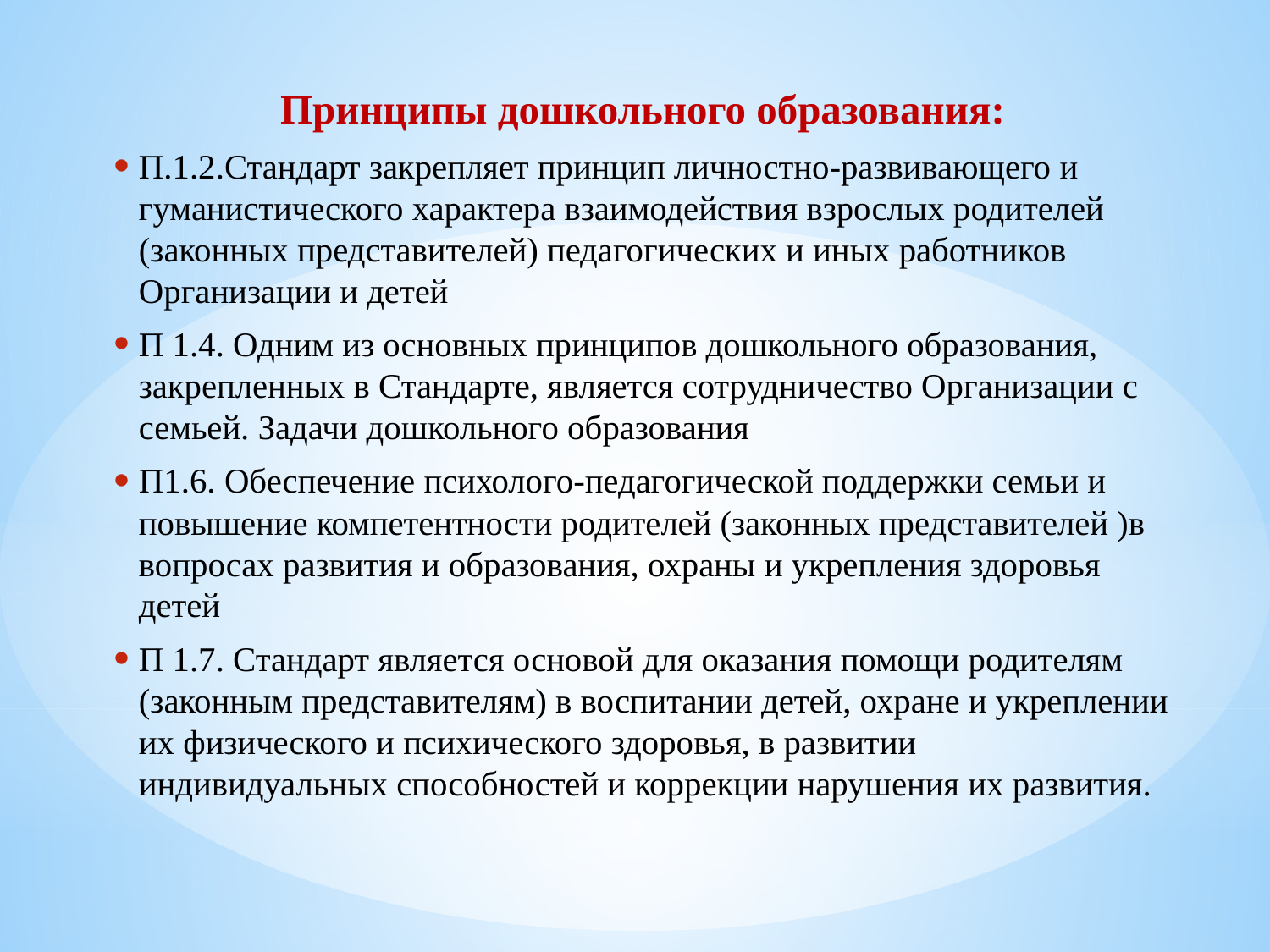

Принципы дошкольного образования:
П.1.2.Стандарт закрепляет принцип личностно-развивающего и гуманистического характера взаимодействия взрослых родителей (законных представителей) педагогических и иных работников Организации и детей
П 1.4. Одним из основных принципов дошкольного образования, закрепленных в Стандарте, является сотрудничество Организации с семьей. Задачи дошкольного образования
П1.6. Обеспечение психолого-педагогической поддержки семьи и повышение компетентности родителей (законных представителей )в вопросах развития и образования, охраны и укрепления здоровья детей
П 1.7. Стандарт является основой для оказания помощи родителям (законным представителям) в воспитании детей, охране и укреплении их физического и психического здоровья, в развитии индивидуальных способностей и коррекции нарушения их развития.
#